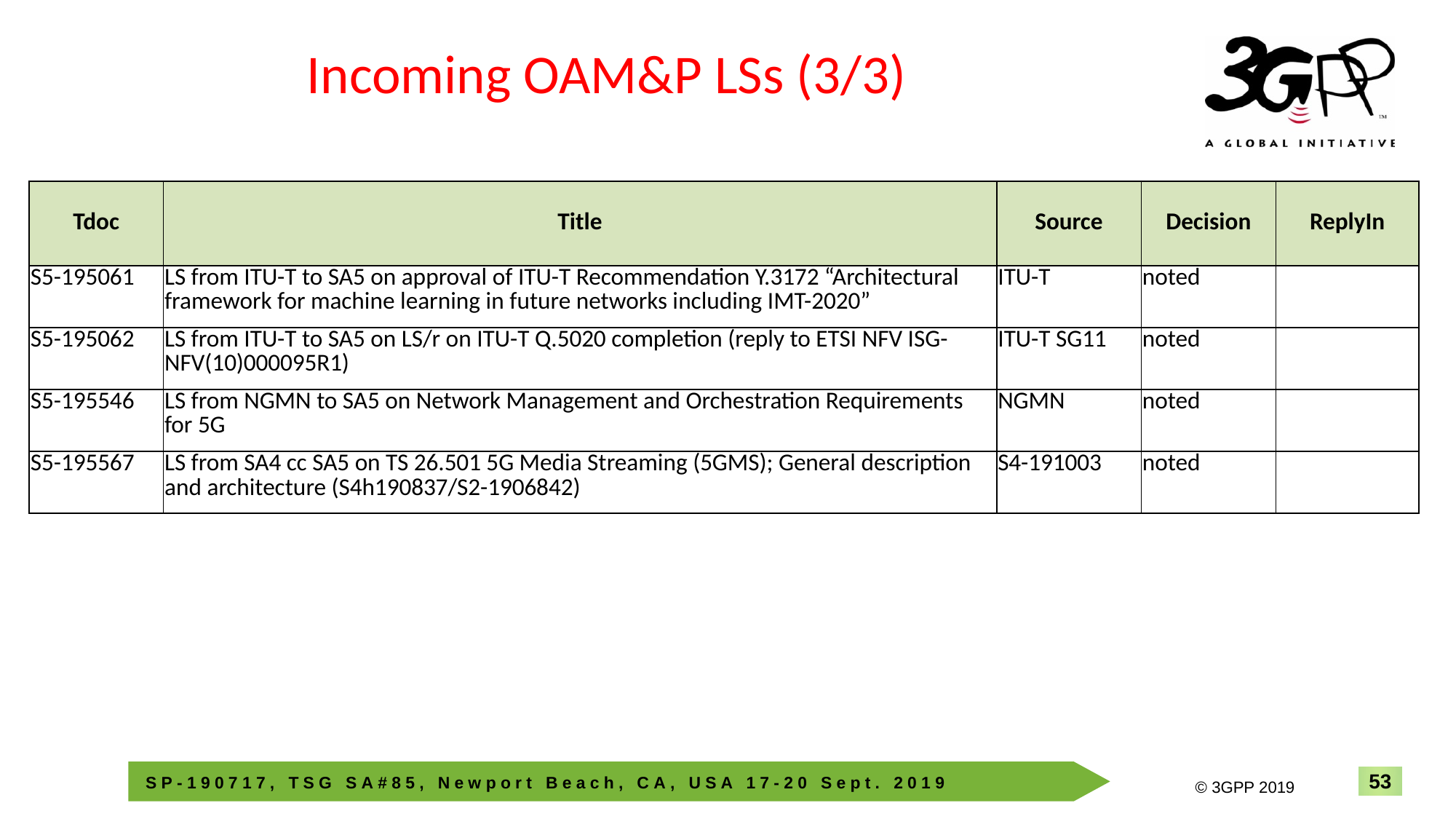

# Incoming OAM&P LSs (3/3)
| Tdoc | Title | Source | Decision | ReplyIn |
| --- | --- | --- | --- | --- |
| S5-195061 | LS from ITU-T to SA5 on approval of ITU-T Recommendation Y.3172 “Architectural framework for machine learning in future networks including IMT-2020” | ITU-T | noted |  |
| S5-195062 | LS from ITU-T to SA5 on LS/r on ITU-T Q.5020 completion (reply to ETSI NFV ISG-NFV(10)000095R1) | ITU-T SG11 | noted |  |
| S5-195546 | LS from NGMN to SA5 on Network Management and Orchestration Requirements for 5G | NGMN | noted |  |
| S5-195567 | LS from SA4 cc SA5 on TS 26.501 5G Media Streaming (5GMS); General description and architecture (S4h190837/S2-1906842) | S4-191003 | noted |  |